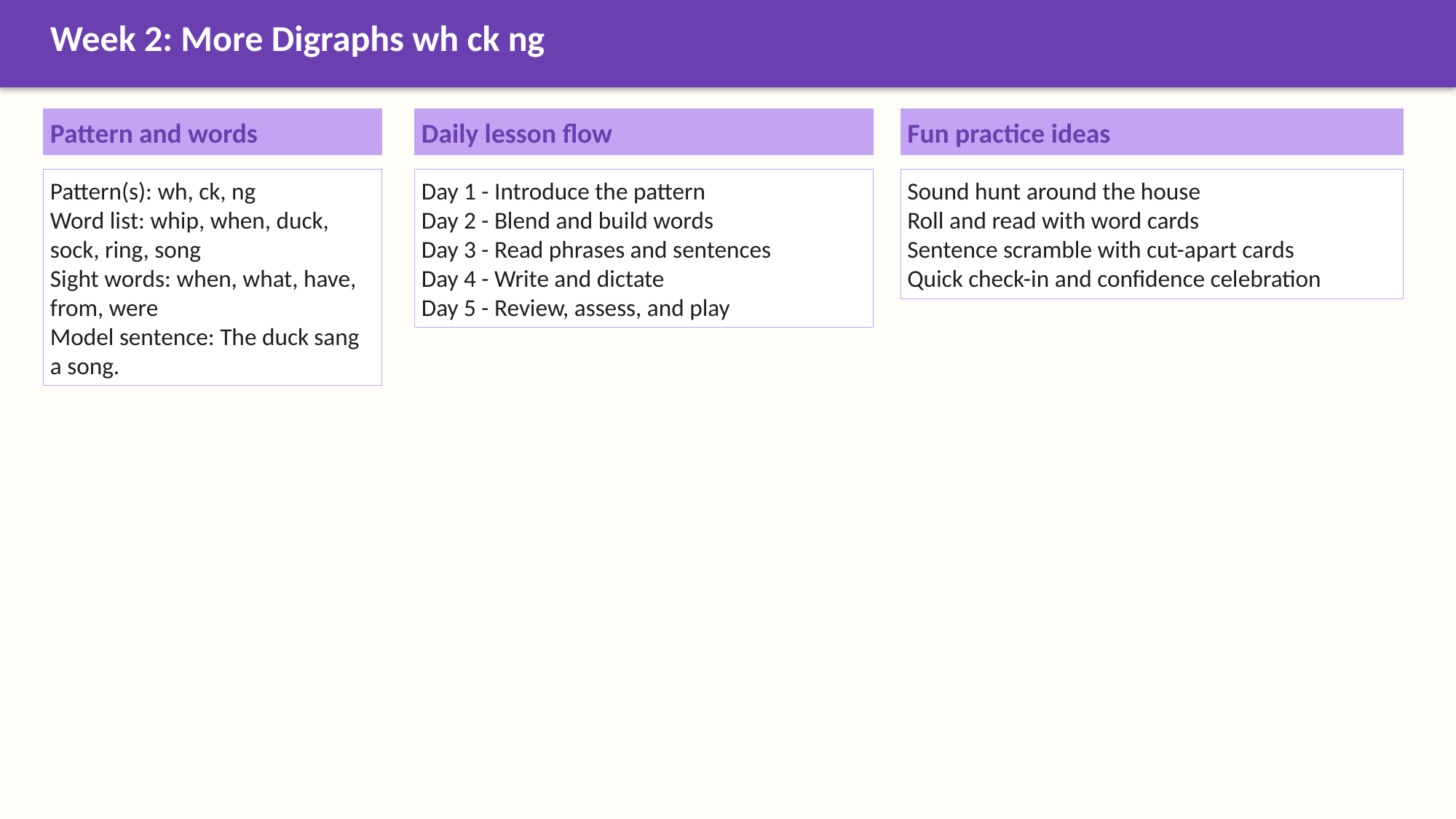

Week 2: More Digraphs wh ck ng
Pattern and words
Daily lesson flow
Fun practice ideas
Pattern(s): wh, ck, ng
Word list: whip, when, duck, sock, ring, song
Sight words: when, what, have, from, were
Model sentence: The duck sang a song.
Day 1 - Introduce the pattern
Day 2 - Blend and build words
Day 3 - Read phrases and sentences
Day 4 - Write and dictate
Day 5 - Review, assess, and play
Sound hunt around the house
Roll and read with word cards
Sentence scramble with cut-apart cards
Quick check-in and confidence celebration